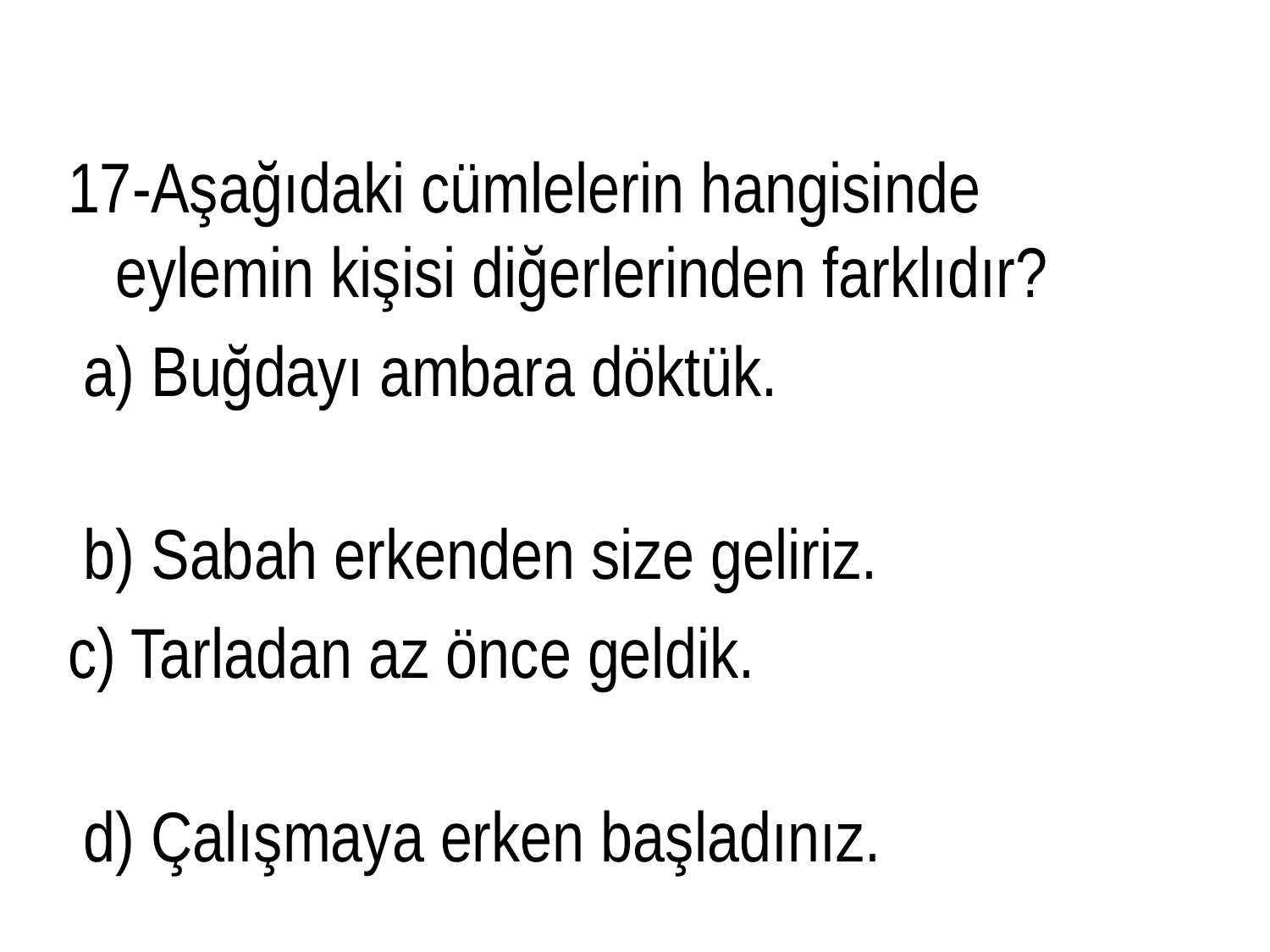

17-Aşağıdaki cümlelerin hangisinde eylemin kişisi diğerlerinden farklıdır?
 a) Buğdayı ambara döktük.
 b) Sabah erkenden size geliriz.
c) Tarladan az önce geldik.
 d) Çalışmaya erken başladınız.